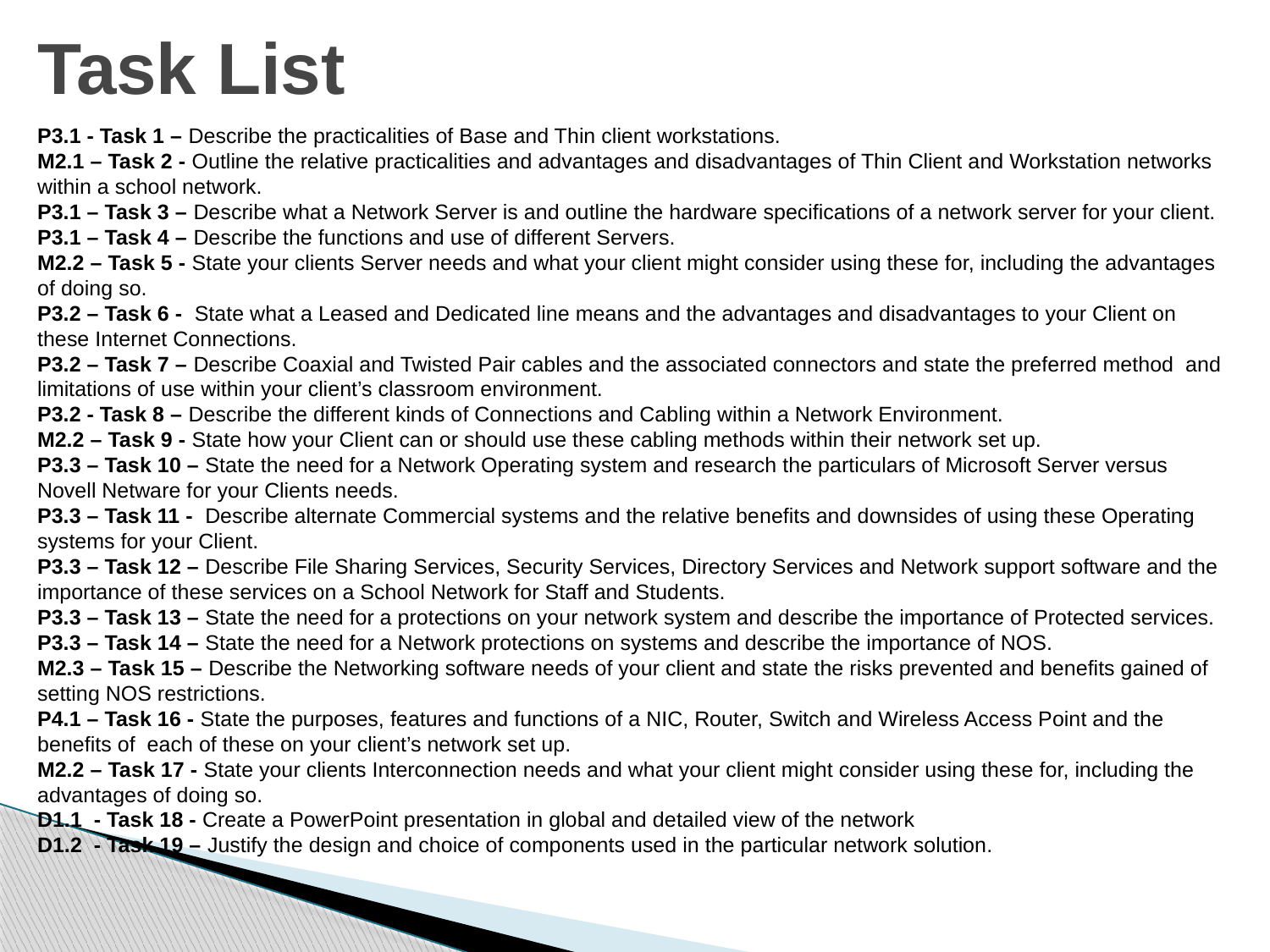

# Task List
P3.1 - Task 1 – Describe the practicalities of Base and Thin client workstations.
M2.1 – Task 2 - Outline the relative practicalities and advantages and disadvantages of Thin Client and Workstation networks within a school network.
P3.1 – Task 3 – Describe what a Network Server is and outline the hardware specifications of a network server for your client.
P3.1 – Task 4 – Describe the functions and use of different Servers.
M2.2 – Task 5 - State your clients Server needs and what your client might consider using these for, including the advantages of doing so.
P3.2 – Task 6 -  State what a Leased and Dedicated line means and the advantages and disadvantages to your Client on these Internet Connections.
P3.2 – Task 7 – Describe Coaxial and Twisted Pair cables and the associated connectors and state the preferred method  and limitations of use within your client’s classroom environment.
P3.2 - Task 8 – Describe the different kinds of Connections and Cabling within a Network Environment.
M2.2 – Task 9 - State how your Client can or should use these cabling methods within their network set up.
P3.3 – Task 10 – State the need for a Network Operating system and research the particulars of Microsoft Server versus Novell Netware for your Clients needs.
P3.3 – Task 11 -  Describe alternate Commercial systems and the relative benefits and downsides of using these Operating systems for your Client.
P3.3 – Task 12 – Describe File Sharing Services, Security Services, Directory Services and Network support software and the importance of these services on a School Network for Staff and Students.
P3.3 – Task 13 – State the need for a protections on your network system and describe the importance of Protected services.
P3.3 – Task 14 – State the need for a Network protections on systems and describe the importance of NOS.
M2.3 – Task 15 – Describe the Networking software needs of your client and state the risks prevented and benefits gained of setting NOS restrictions.
P4.1 – Task 16 - State the purposes, features and functions of a NIC, Router, Switch and Wireless Access Point and the benefits of  each of these on your client’s network set up.
M2.2 – Task 17 - State your clients Interconnection needs and what your client might consider using these for, including the advantages of doing so.
D1.1  - Task 18 - Create a PowerPoint presentation in global and detailed view of the network
D1.2  - Task 19 – Justify the design and choice of components used in the particular network solution.